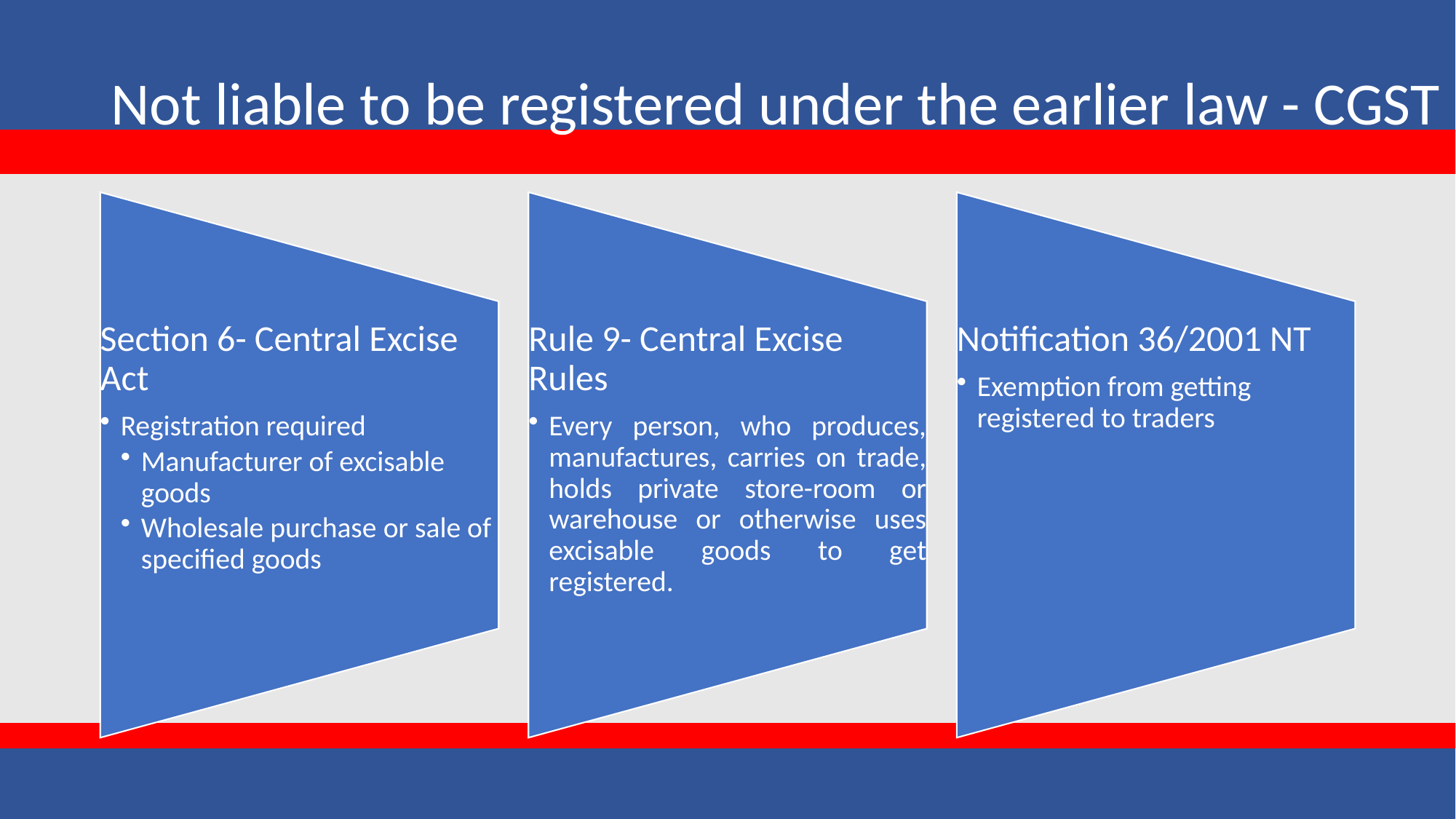

# Not liable to be registered under the earlier law - CGST
Section 6- Central Excise Act
Registration required
Manufacturer of excisable goods
Wholesale purchase or sale of specified goods
Rule 9- Central Excise Rules
Every person, who produces, manufactures, carries on trade, holds private store-room or warehouse or otherwise uses excisable goods to get registered.
Notification 36/2001 NT
Exemption from getting registered to traders